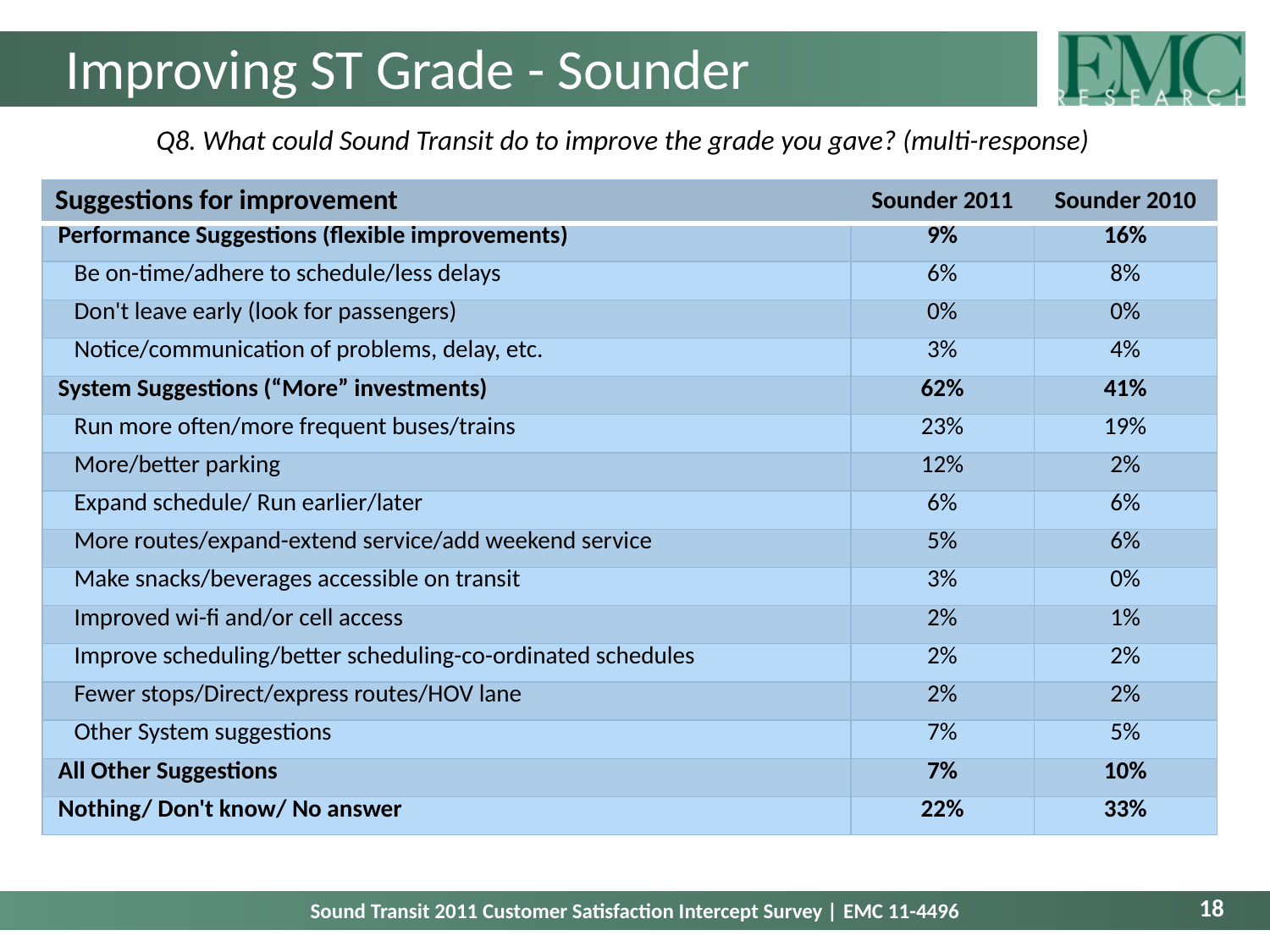

# Improving ST Grade - Sounder
Q8. What could Sound Transit do to improve the grade you gave? (multi-response)
| Suggestions for improvement | Sounder 2011 | Sounder 2010 |
| --- | --- | --- |
| Performance Suggestions (flexible improvements) | 9% | 16% |
| Be on-time/adhere to schedule/less delays | 6% | 8% |
| Don't leave early (look for passengers) | 0% | 0% |
| Notice/communication of problems, delay, etc. | 3% | 4% |
| System Suggestions (“More” investments) | 62% | 41% |
| Run more often/more frequent buses/trains | 23% | 19% |
| More/better parking | 12% | 2% |
| Expand schedule/ Run earlier/later | 6% | 6% |
| More routes/expand-extend service/add weekend service | 5% | 6% |
| Make snacks/beverages accessible on transit | 3% | 0% |
| Improved wi-fi and/or cell access | 2% | 1% |
| Improve scheduling/better scheduling-co-ordinated schedules | 2% | 2% |
| Fewer stops/Direct/express routes/HOV lane | 2% | 2% |
| Other System suggestions | 7% | 5% |
| All Other Suggestions | 7% | 10% |
| Nothing/ Don't know/ No answer | 22% | 33% |